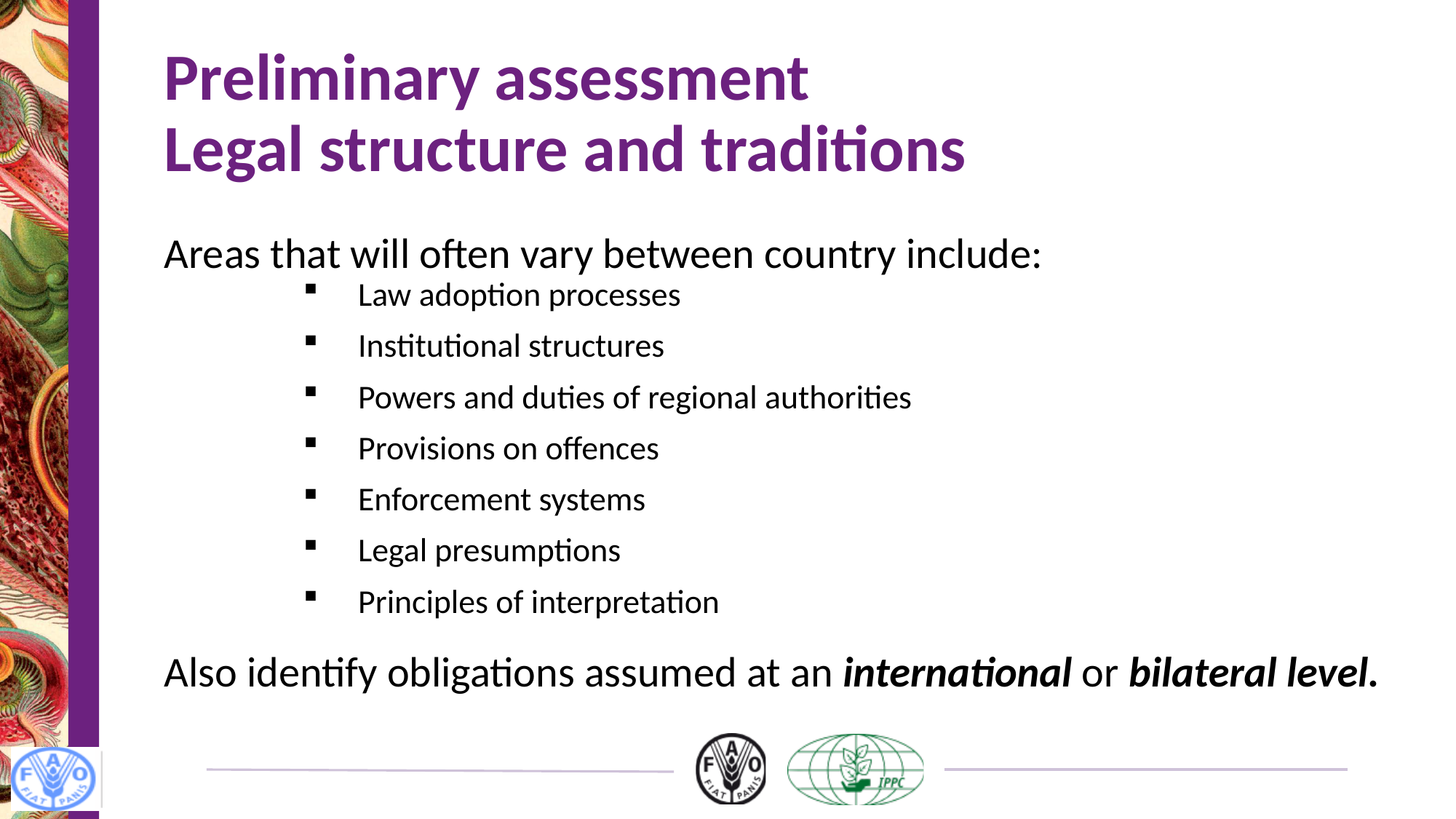

# Preliminary assessment Legal structure and traditions
Areas that will often vary between country include:
Law adoption processes
Institutional structures
Powers and duties of regional authorities
Provisions on offences
Enforcement systems
Legal presumptions
Principles of interpretation
Also identify obligations assumed at an international or bilateral level.